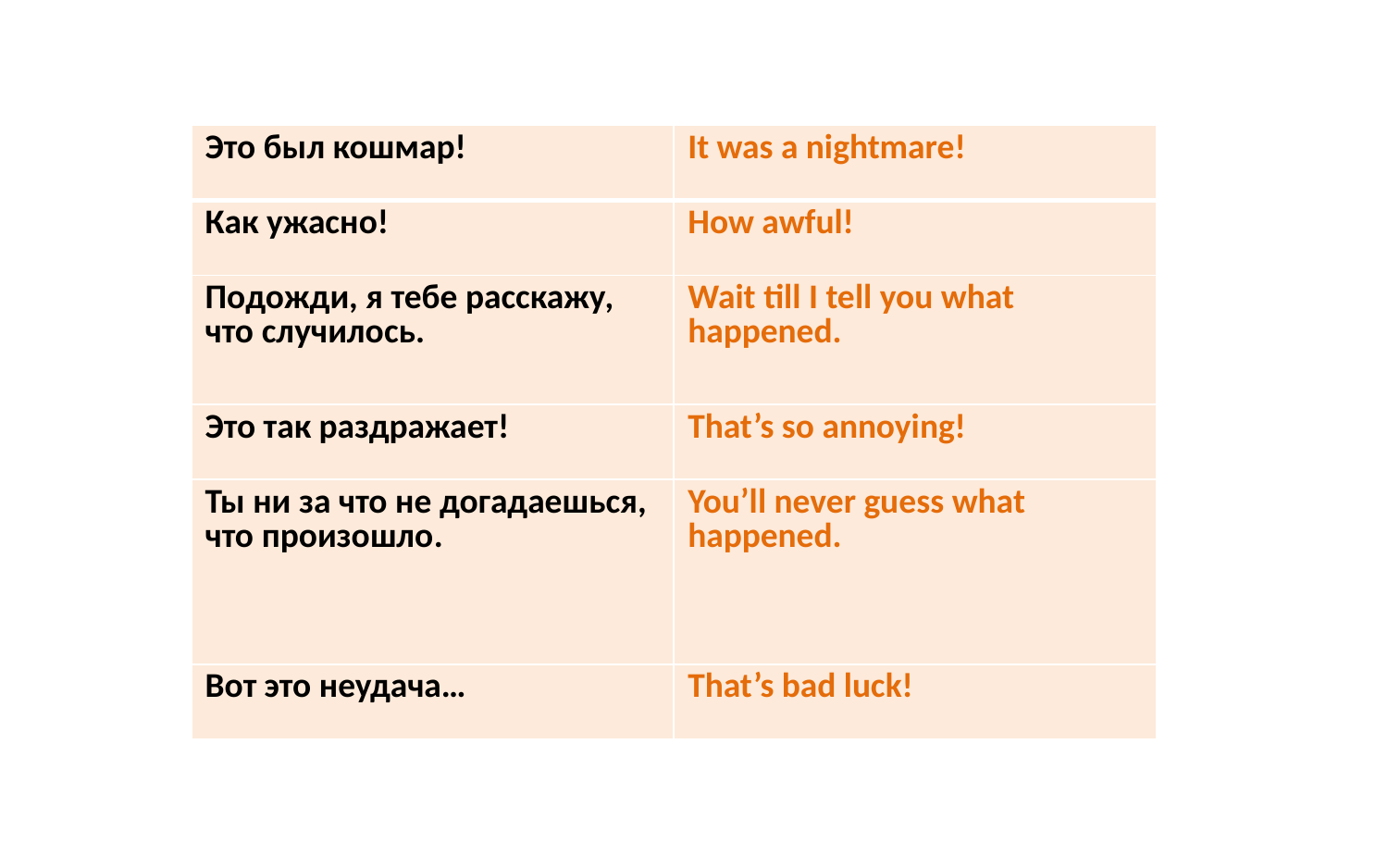

| Это был кошмар! | It was a nightmare! |
| --- | --- |
| Как ужасно! | How awful! |
| Подожди, я тебе расскажу, что случилось. | Wait till I tell you what happened. |
| Это так раздражает! | That’s so annoying! |
| Ты ни за что не догадаешься, что произошло. | You’ll never guess what happened. |
| Вот это неудача… | That’s bad luck! |